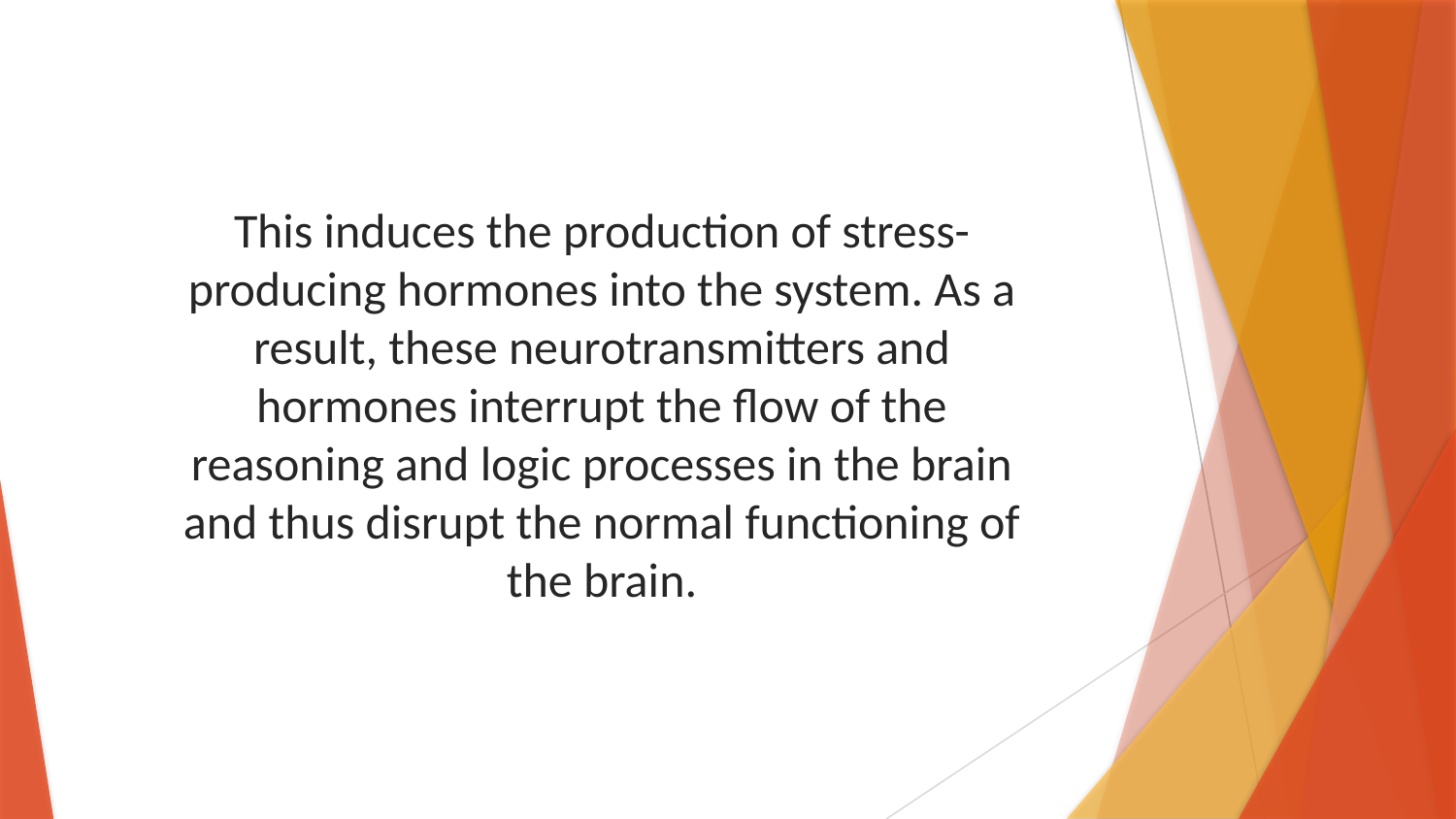

This induces the production of stress-producing hormones into the system. As a result, these neurotransmitters and hormones interrupt the flow of the reasoning and logic processes in the brain and thus disrupt the normal functioning of the brain.